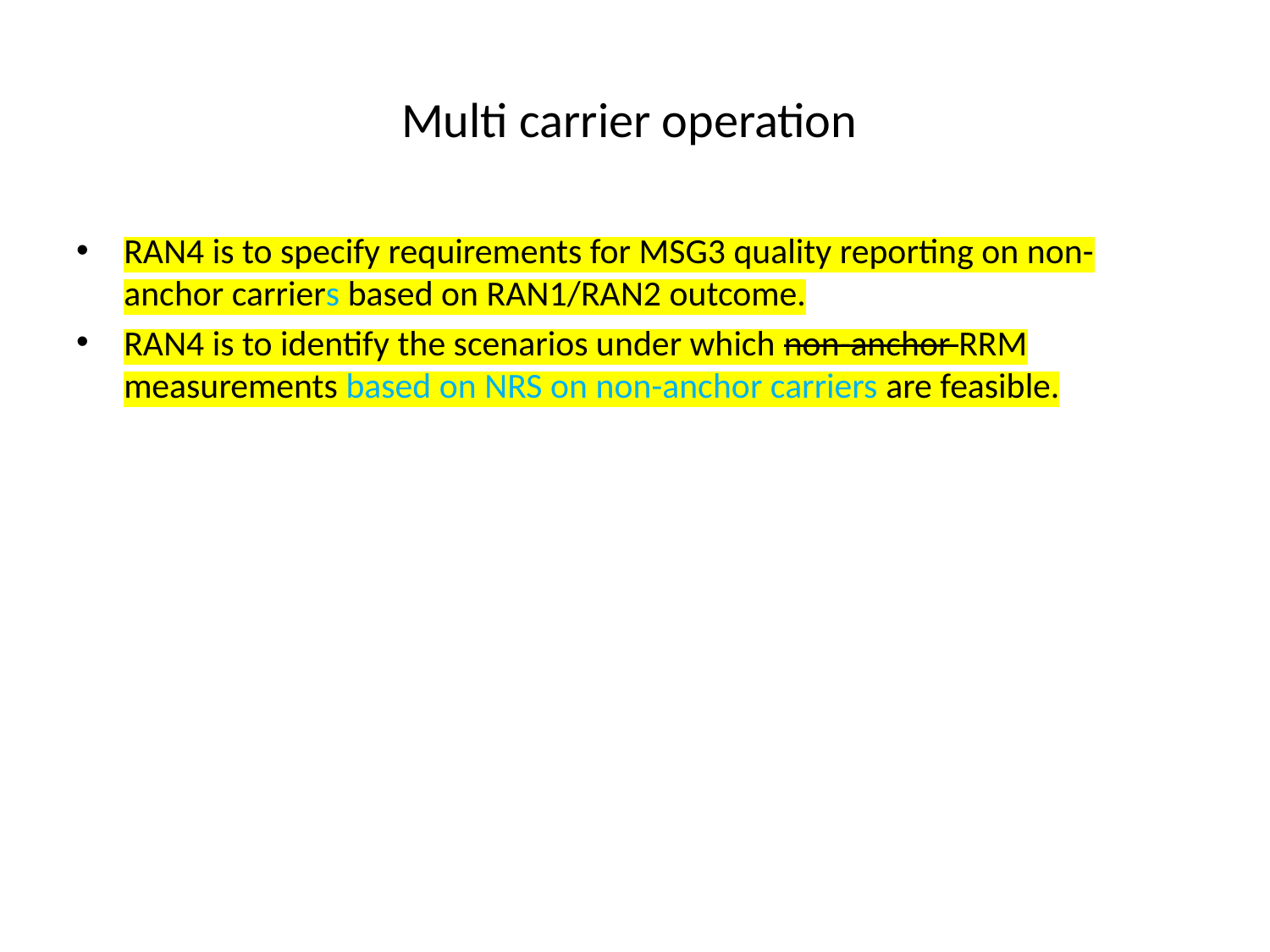

# Multi carrier operation
RAN4 is to specify requirements for MSG3 quality reporting on non-anchor carriers based on RAN1/RAN2 outcome.
RAN4 is to identify the scenarios under which non-anchor RRM measurements based on NRS on non-anchor carriers are feasible.